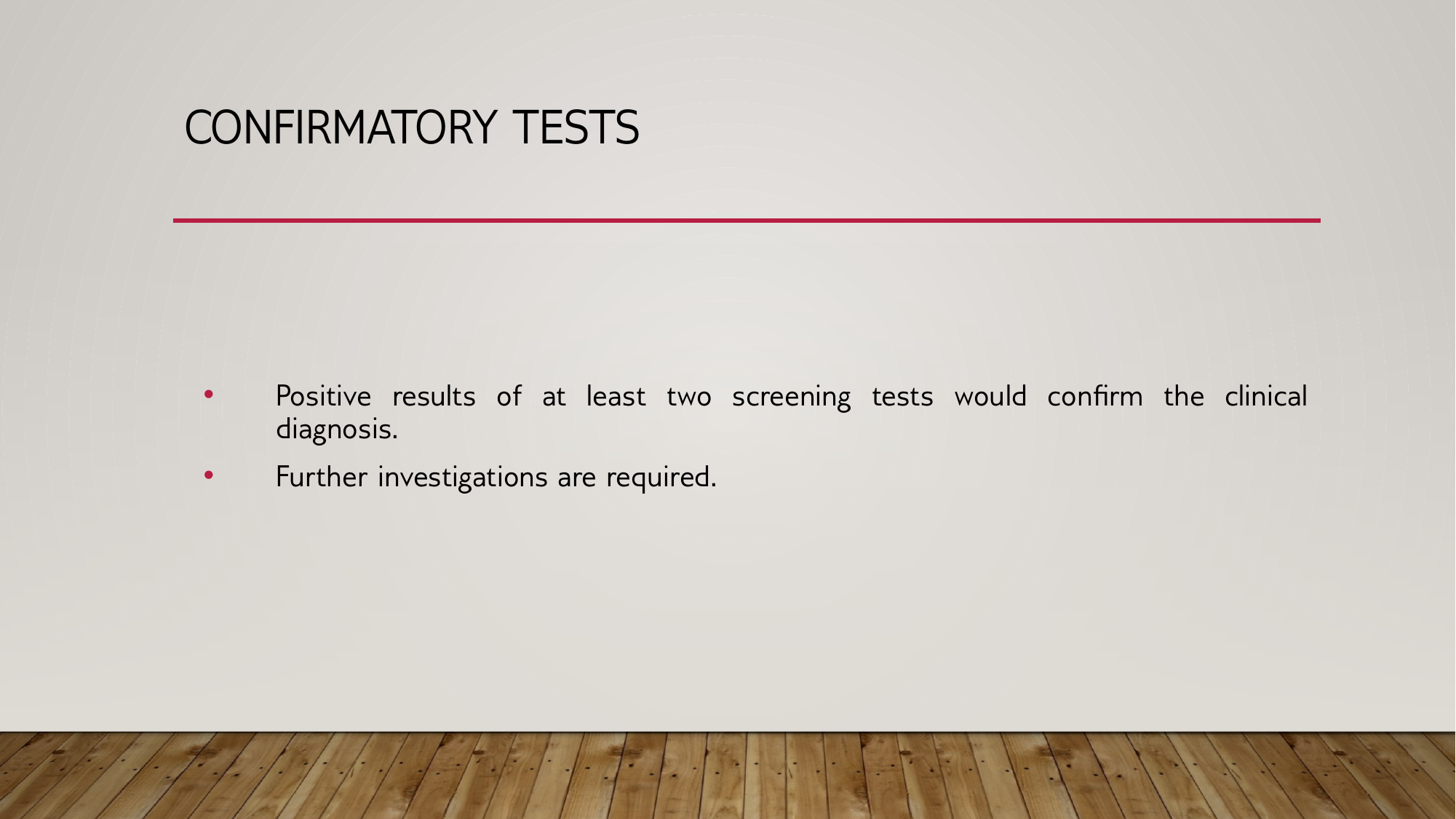

# Confirmatory tests

Positive results of at least two screening tests would confirm the clinical diagnosis.
Further investigations are required.